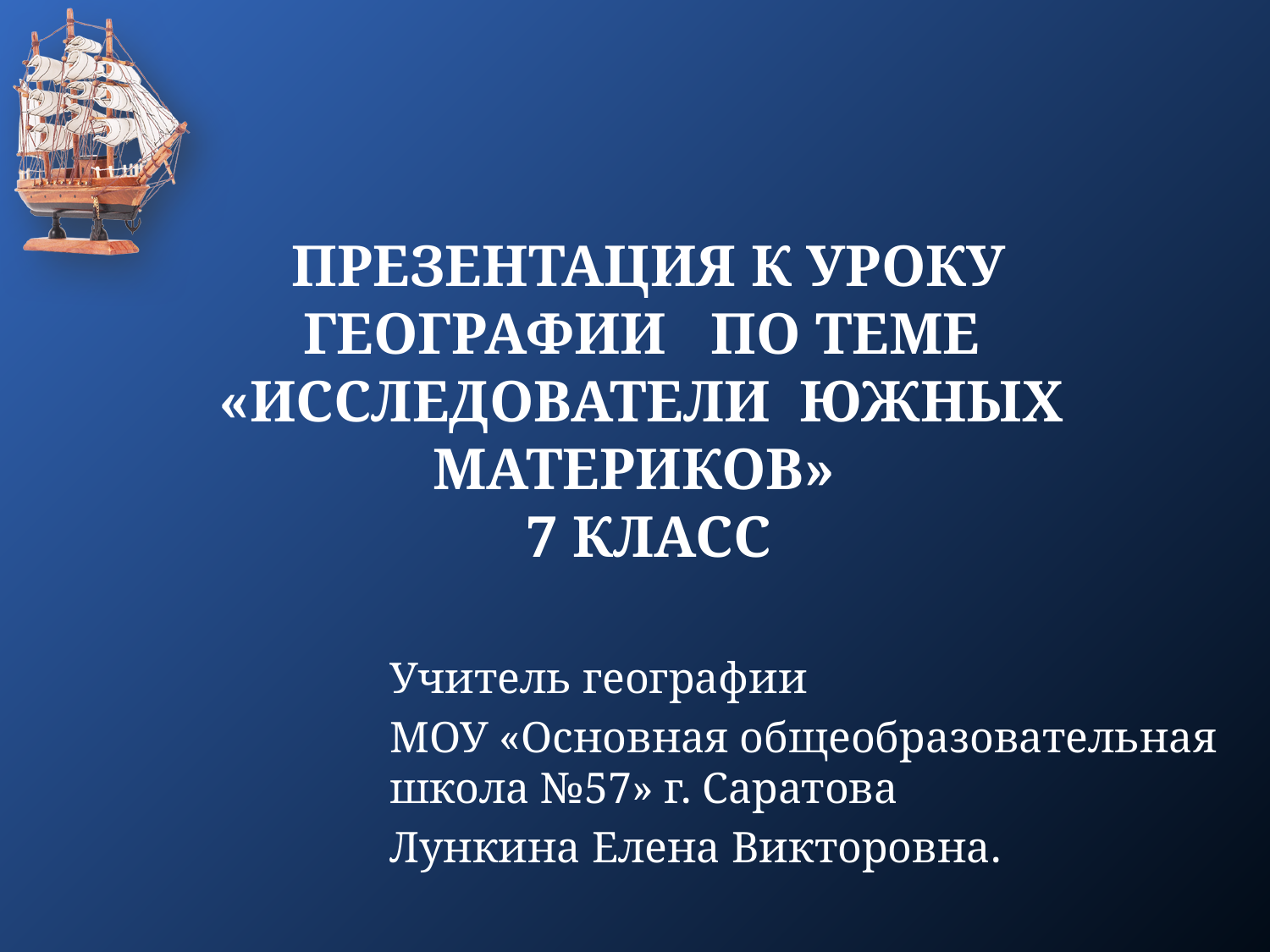

Презентация к уроку географии   по теме
«Исследователи  южных  материков»
7 класс
Учитель географии
МОУ «Основная общеобразовательная школа №57» г. Саратова
Лункина Елена Викторовна.